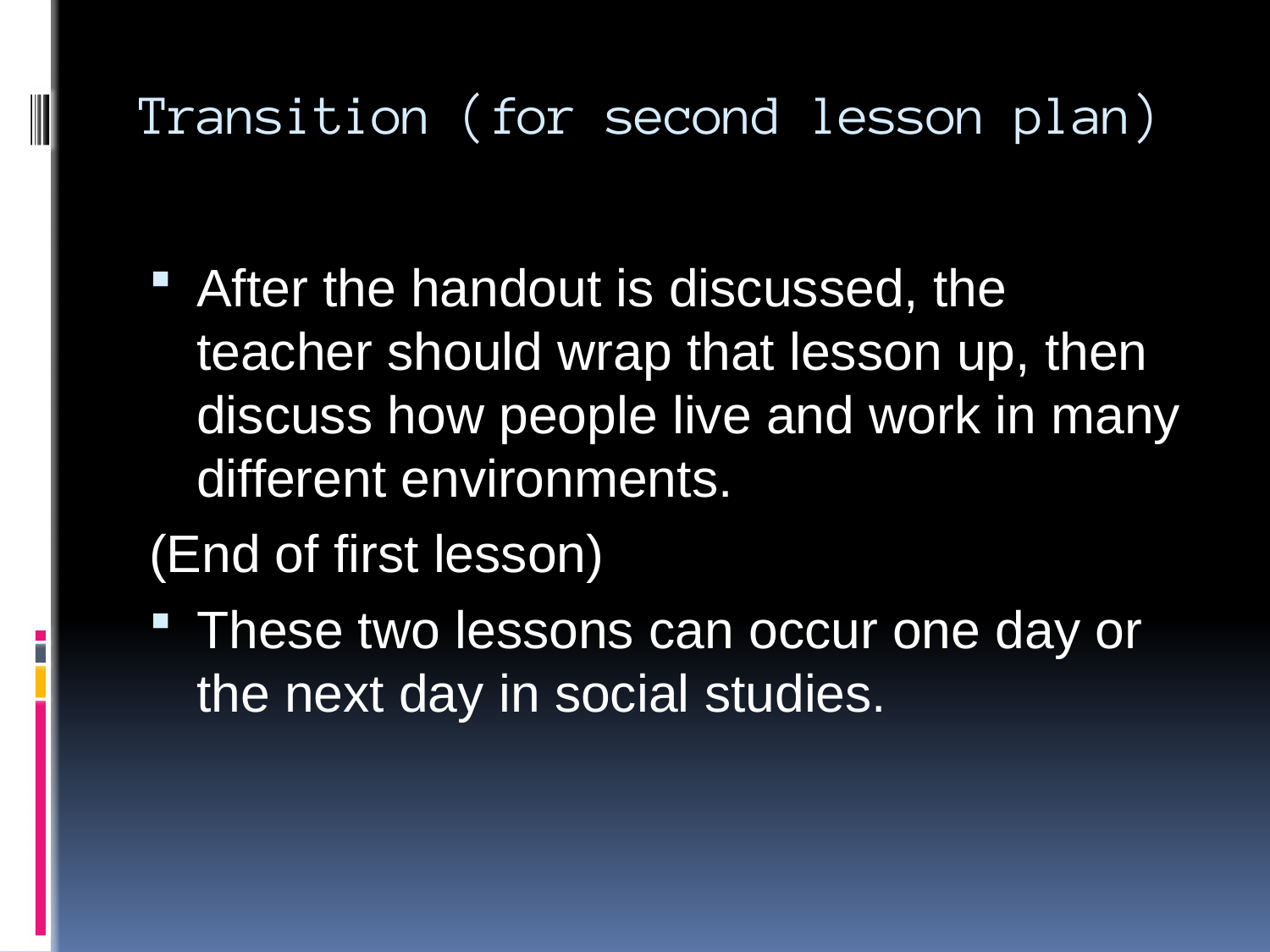

# Transition (for second lesson plan)
After the handout is discussed, the teacher should wrap that lesson up, then discuss how people live and work in many different environments.
(End of first lesson)
These two lessons can occur one day or the next day in social studies.